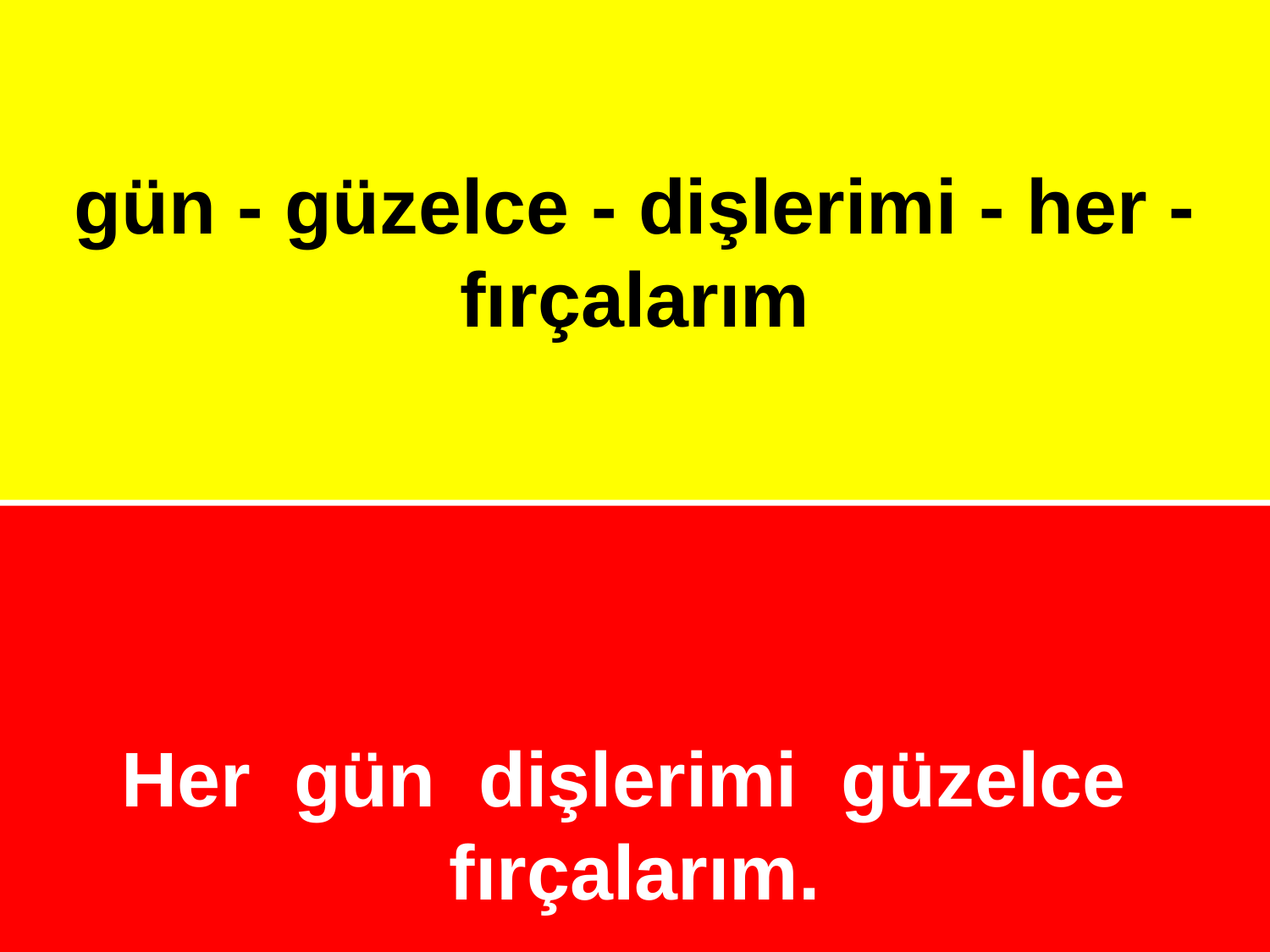

# gün - güzelce - dişlerimi - her - fırçalarım

Her  gün  dişlerimi  güzelce  fırçalarım.